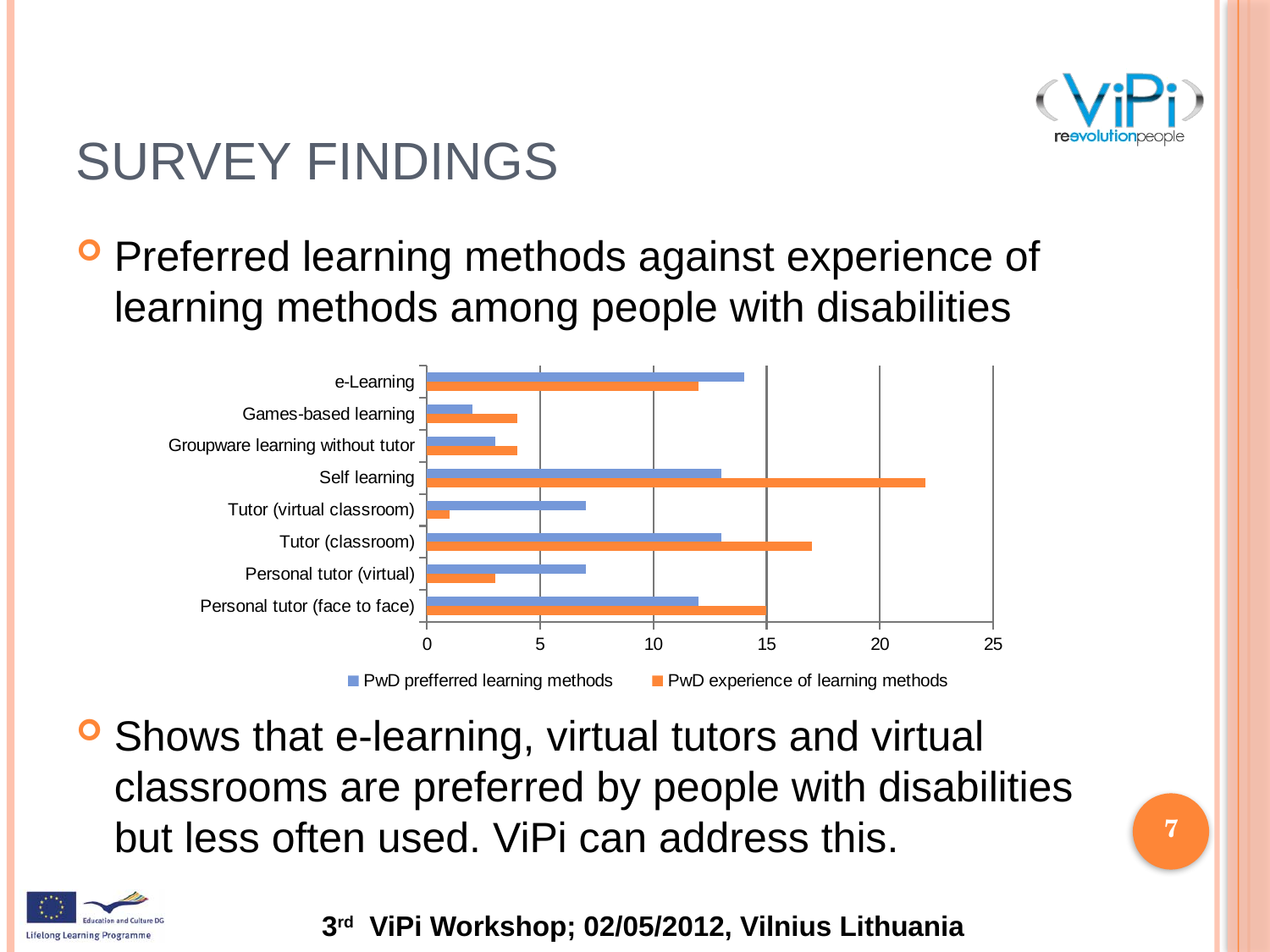

# Survey Findings
Preferred learning methods against experience of learning methods among people with disabilities

Shows that e-learning, virtual tutors and virtual classrooms are preferred by people with disabilities but less often used. ViPi can address this.

### Chart

| Category | PwD experience of learning methods | PwD prefferred learning methods |
|---|---|---|
| Personal tutor (face to face) | 15.0 | 12.0 |
| Personal tutor (virtual) | 3.0 | 7.0 |
| Tutor (classroom) | 17.0 | 13.0 |
| Tutor (virtual classroom) | 1.0 | 7.0 |
| Self learning | 22.0 | 13.0 |
| Groupware learning without tutor | 4.0 | 3.0 |
| Games-based learning | 4.0 | 2.0 |
| e-Learning | 12.0 | 14.0 |
7